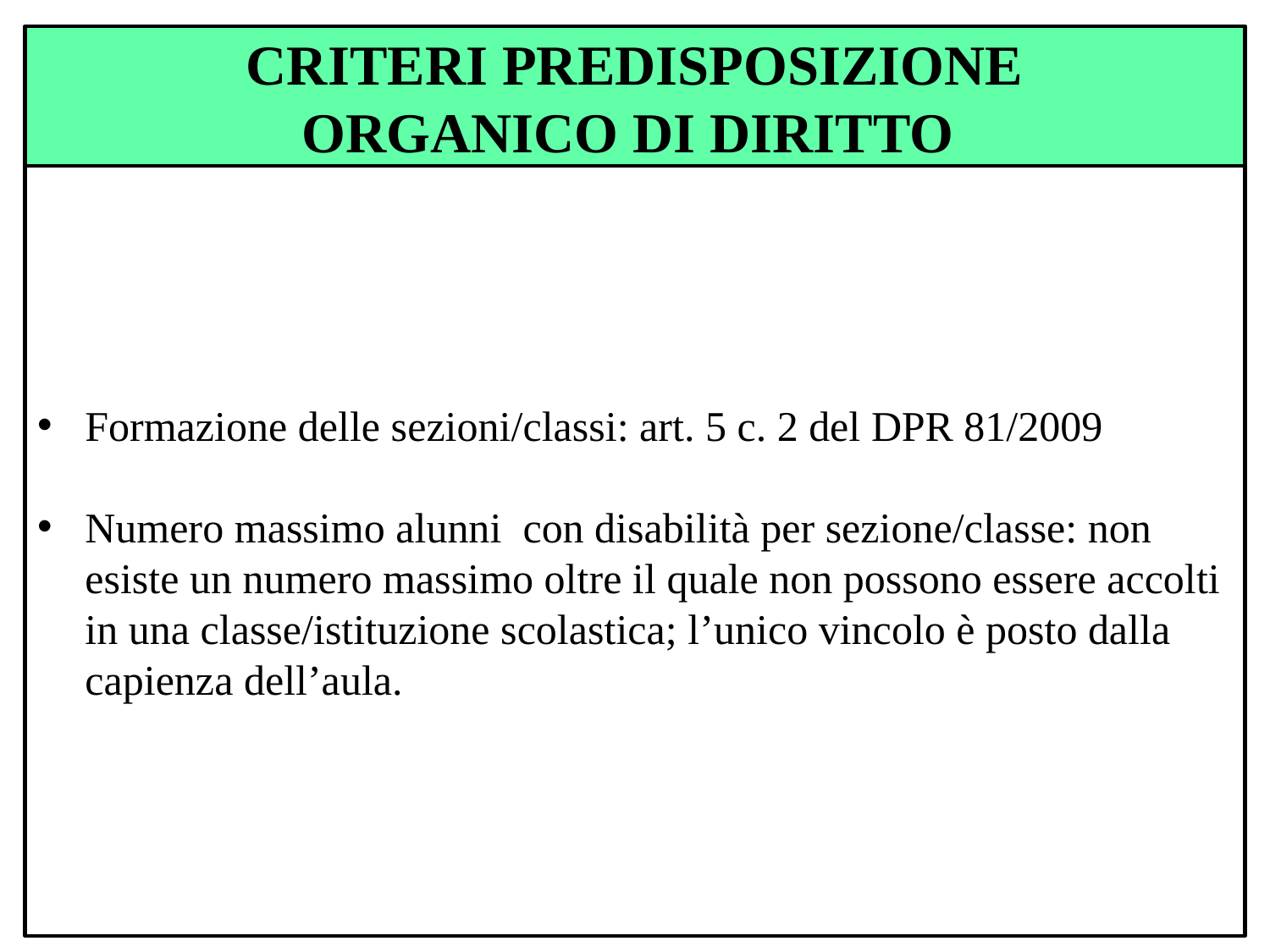

CRITERI PREDISPOSIZIONE
ORGANICO DI DIRITTO

Formazione delle sezioni/classi: art. 5 c. 2 del DPR 81/2009

Numero massimo alunni  con disabilità per sezione/classe: non esiste un numero massimo oltre il quale non possono essere accolti in una classe/istituzione scolastica; l’unico vincolo è posto dalla capienza dell’aula.